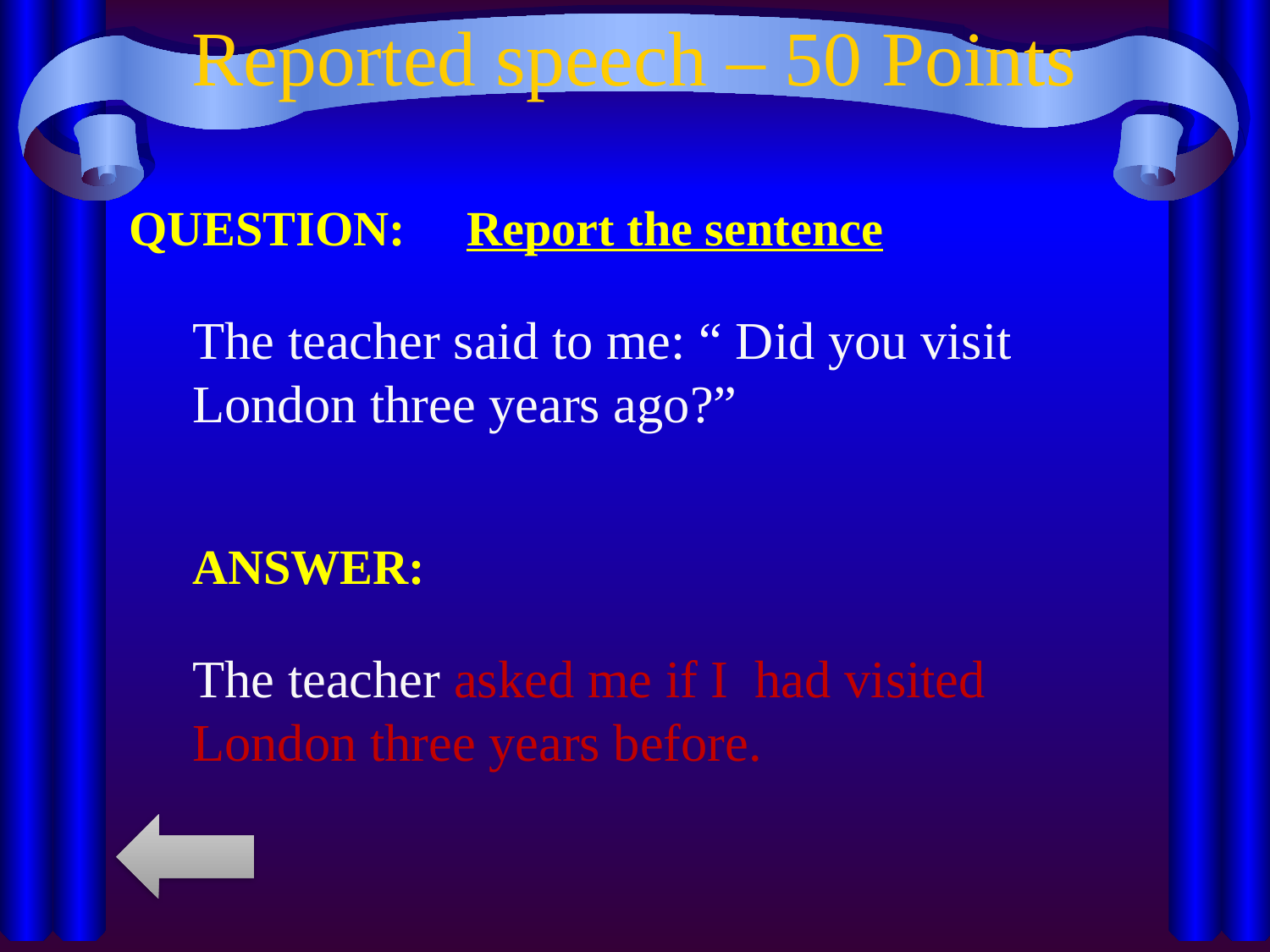

# Reported speech – 50 Points
QUESTION:     Report the sentence

The teacher said to me: “ Did you visit London three years ago?”

ANSWER:

The teacher asked me if I  had visited London three years before.